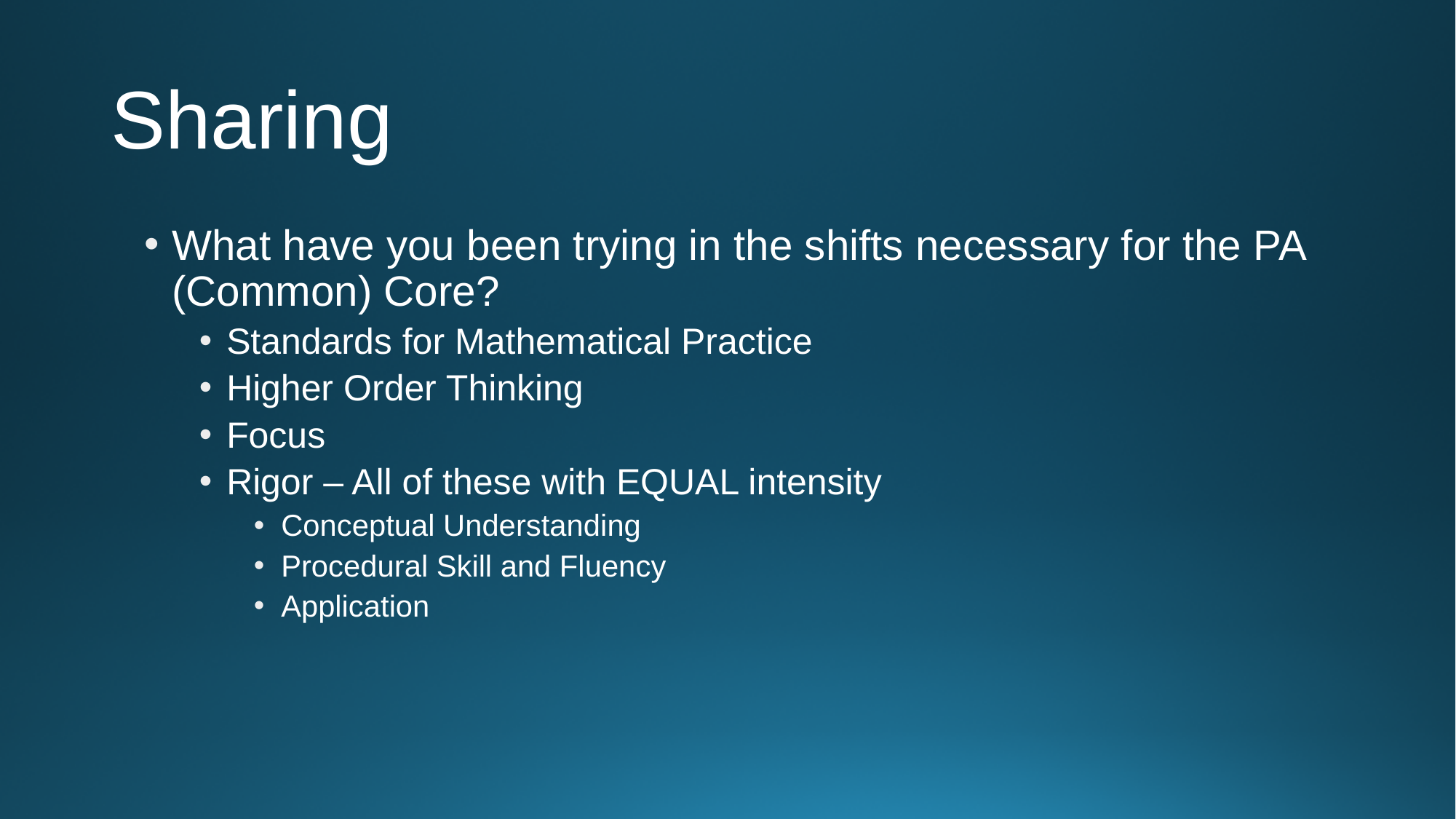

# Sharing
What have you been trying in the shifts necessary for the PA (Common) Core?
Standards for Mathematical Practice
Higher Order Thinking
Focus
Rigor – All of these with EQUAL intensity
Conceptual Understanding
Procedural Skill and Fluency
Application